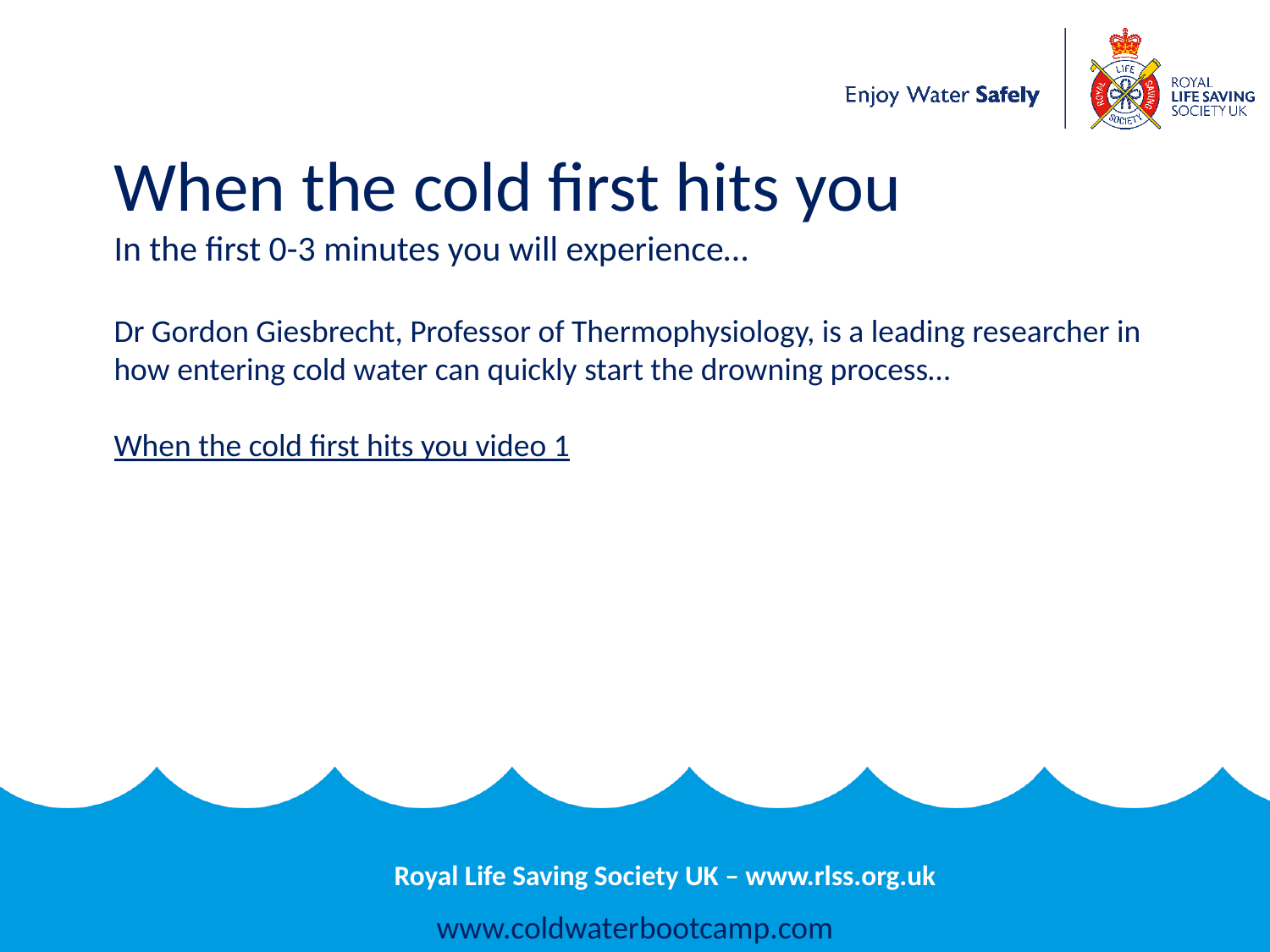

When the cold first hits you
In the first 0-3 minutes you will experience…
Dr Gordon Giesbrecht, Professor of Thermophysiology, is a leading researcher in how entering cold water can quickly start the drowning process…

When the cold first hits you video 1
www.coldwaterbootcamp.com